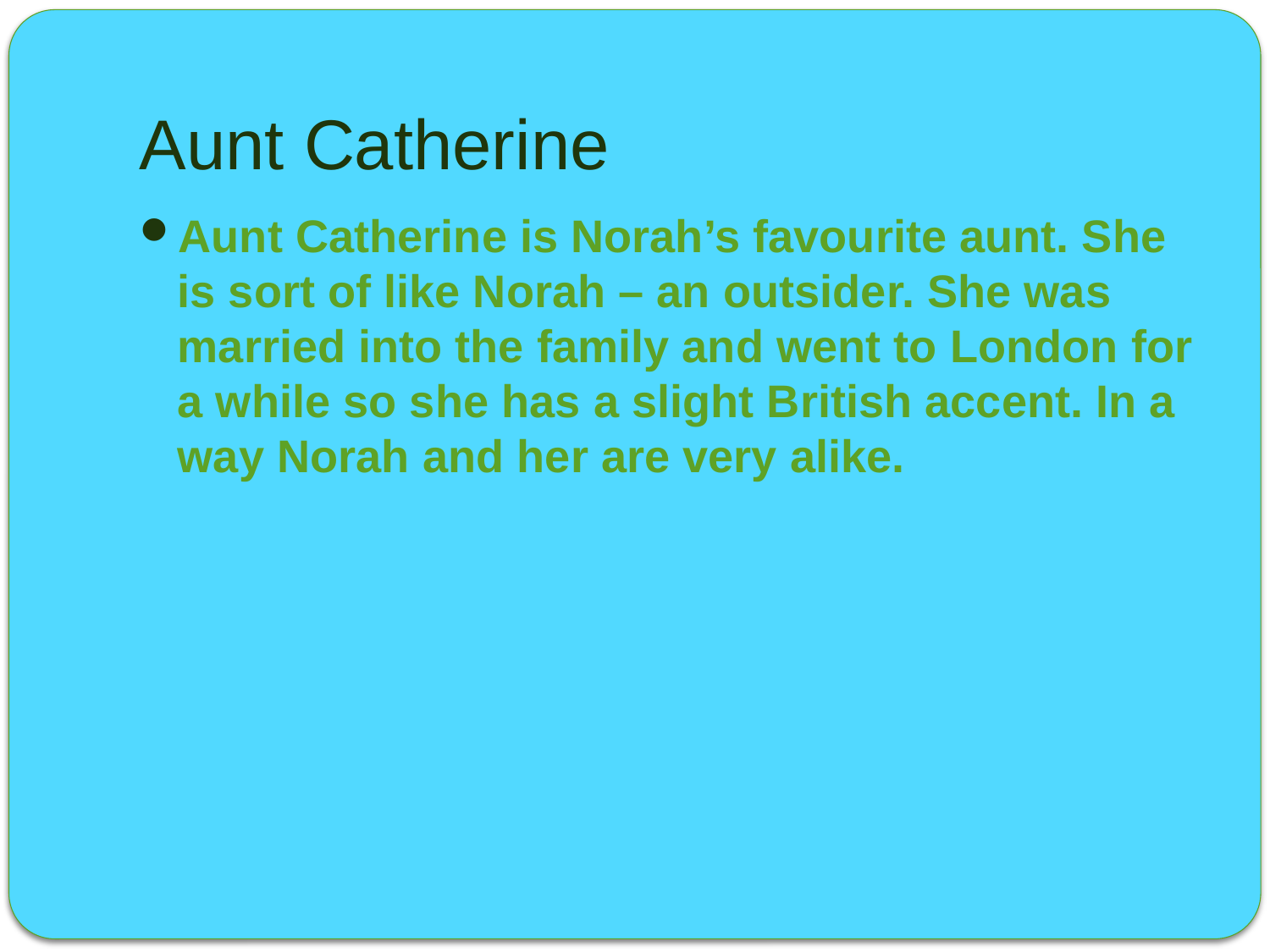

# Aunt Catherine
Aunt Catherine is Norah’s favourite aunt. She is sort of like Norah – an outsider. She was married into the family and went to London for a while so she has a slight British accent. In a way Norah and her are very alike.